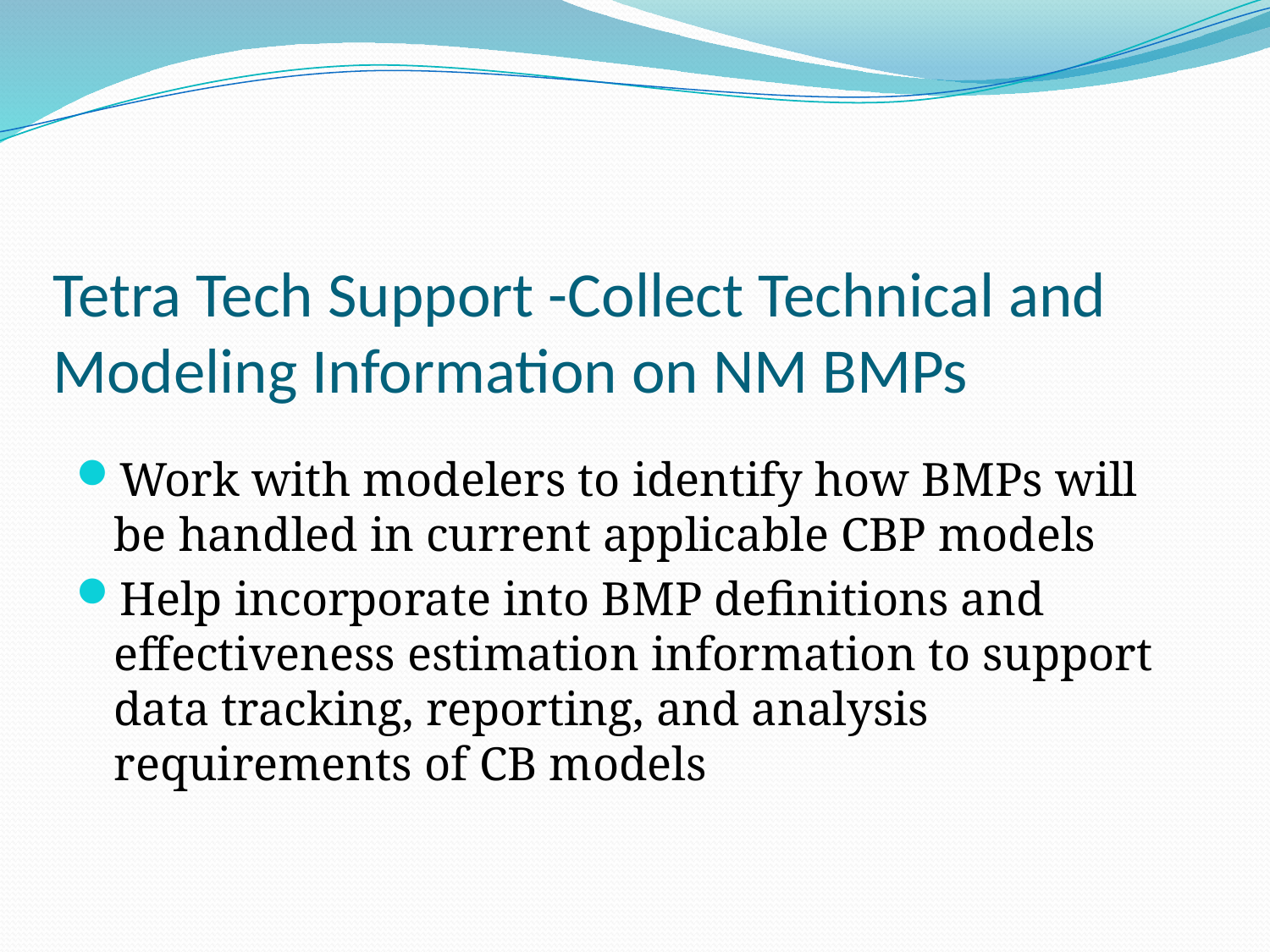

# Tetra Tech Support -Collect Technical and Modeling Information on NM BMPs
Work with modelers to identify how BMPs will be handled in current applicable CBP models
Help incorporate into BMP definitions and effectiveness estimation information to support data tracking, reporting, and analysis requirements of CB models